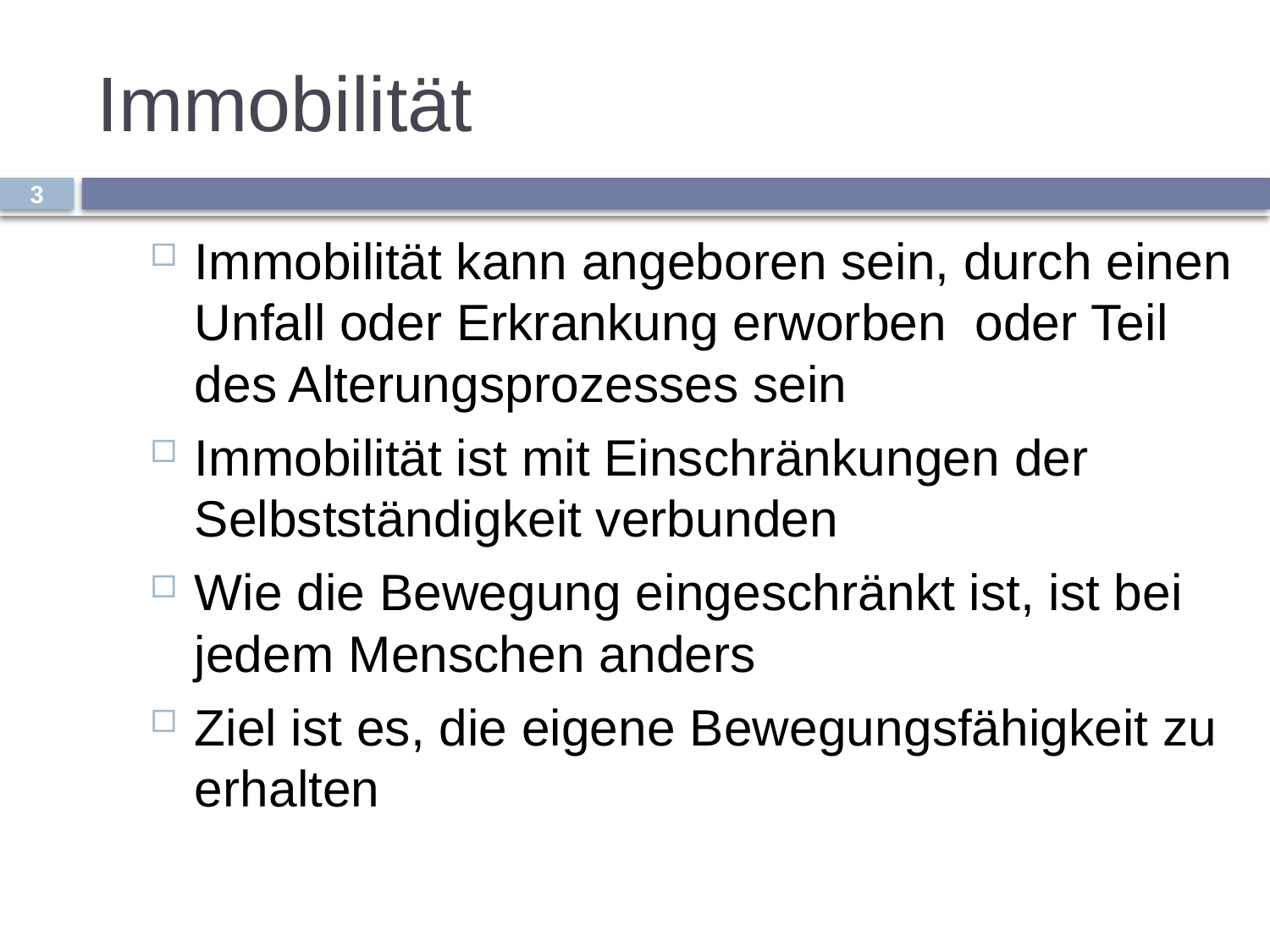

# Immobilität
3
Immobilität kann angeboren sein, durch einen Unfall oder Erkrankung erworben  oder Teil des Alterungsprozesses sein
Immobilität ist mit Einschränkungen der Selbstständigkeit verbunden
Wie die Bewegung eingeschränkt ist, ist bei jedem Menschen anders
Ziel ist es, die eigene Bewegungsfähigkeit zu erhalten